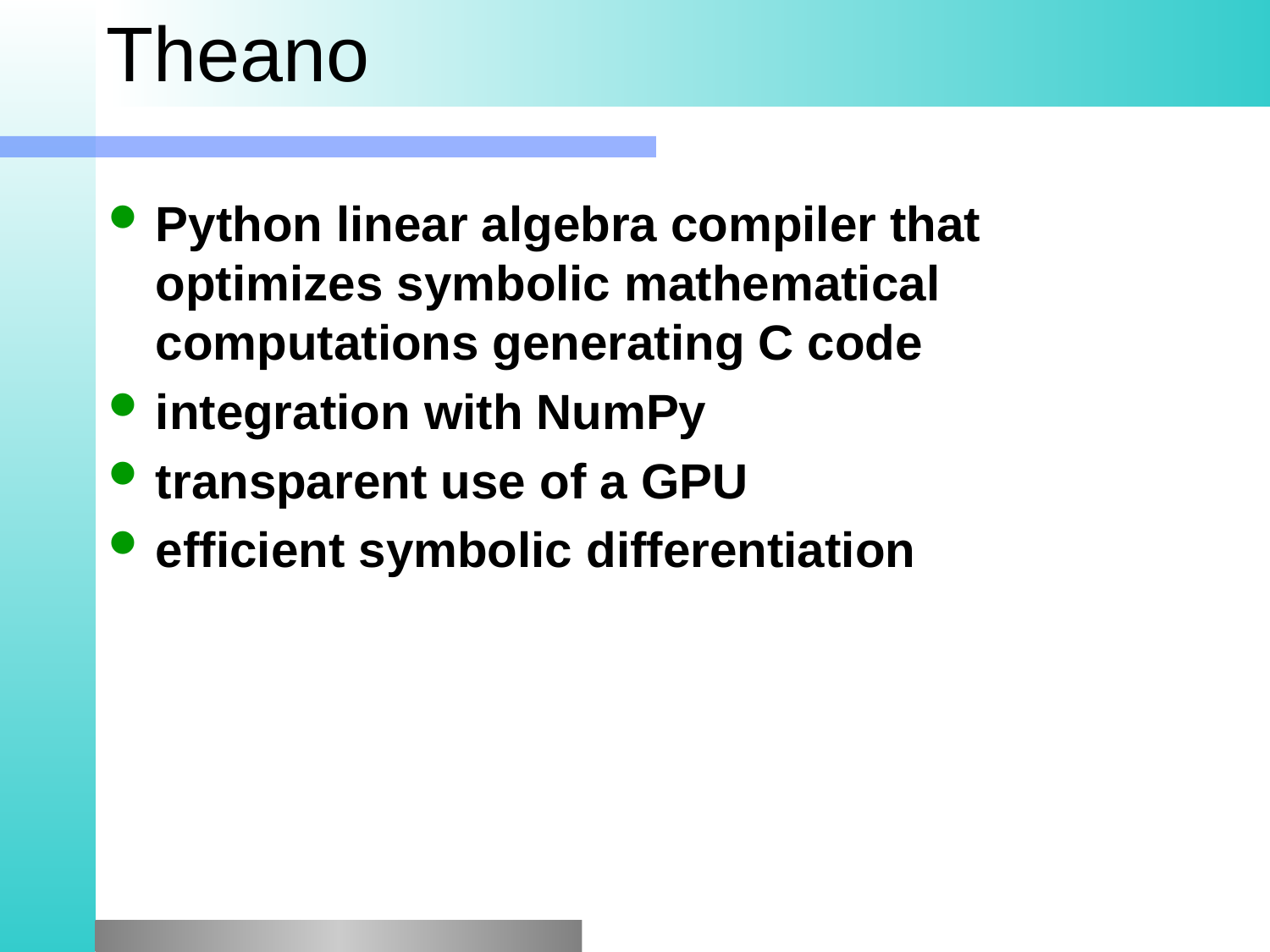

# Theano
Python linear algebra compiler that optimizes symbolic mathematical computations generating C code
integration with NumPy
transparent use of a GPU
efficient symbolic differentiation